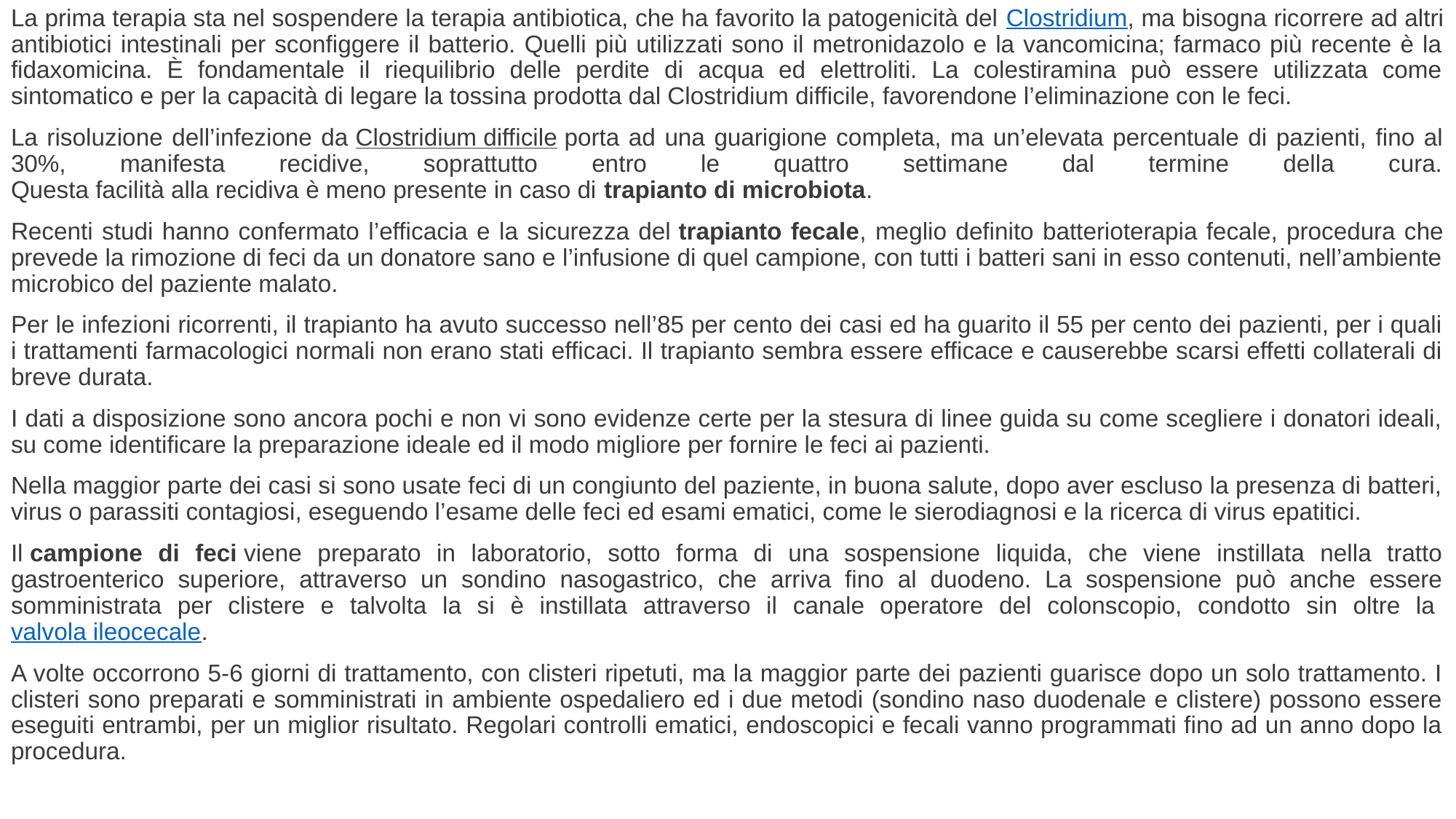

La prima terapia sta nel sospendere la terapia antibiotica, che ha favorito la patogenicità del Clostridium, ma bisogna ricorrere ad altri antibiotici intestinali per sconfiggere il batterio. Quelli più utilizzati sono il metronidazolo e la vancomicina; farmaco più recente è la fidaxomicina. È fondamentale il riequilibrio delle perdite di acqua ed elettroliti. La colestiramina può essere utilizzata come sintomatico e per la capacità di legare la tossina prodotta dal Clostridium difficile, favorendone l’eliminazione con le feci.
La risoluzione dell’infezione da Clostridium difficile porta ad una guarigione completa, ma un’elevata percentuale di pazienti, fino al 30%, manifesta recidive, soprattutto entro le quattro settimane dal termine della cura.
Questa facilità alla recidiva è meno presente in caso di trapianto di microbiota.
Recenti studi hanno confermato l’efficacia e la sicurezza del trapianto fecale, meglio definito batterioterapia fecale, procedura che prevede la rimozione di feci da un donatore sano e l’infusione di quel campione, con tutti i batteri sani in esso contenuti, nell’ambiente microbico del paziente malato.
Per le infezioni ricorrenti, il trapianto ha avuto successo nell’85 per cento dei casi ed ha guarito il 55 per cento dei pazienti, per i quali i trattamenti farmacologici normali non erano stati efficaci. Il trapianto sembra essere efficace e causerebbe scarsi effetti collaterali di breve durata.
I dati a disposizione sono ancora pochi e non vi sono evidenze certe per la stesura di linee guida su come scegliere i donatori ideali, su come identificare la preparazione ideale ed il modo migliore per fornire le feci ai pazienti.
Nella maggior parte dei casi si sono usate feci di un congiunto del paziente, in buona salute, dopo aver escluso la presenza di batteri, virus o parassiti contagiosi, eseguendo l’esame delle feci ed esami ematici, come le sierodiagnosi e la ricerca di virus epatitici.
Il campione di feci viene preparato in laboratorio, sotto forma di una sospensione liquida, che viene instillata nella tratto gastroenterico superiore, attraverso un sondino nasogastrico, che arriva fino al duodeno. La sospensione può anche essere somministrata per clistere e talvolta la si è instillata attraverso il canale operatore del colonscopio, condotto sin oltre la valvola ileocecale.
A volte occorrono 5-6 giorni di trattamento, con clisteri ripetuti, ma la maggior parte dei pazienti guarisce dopo un solo trattamento. I clisteri sono preparati e somministrati in ambiente ospedaliero ed i due metodi (sondino naso duodenale e clistere) possono essere eseguiti entrambi, per un miglior risultato. Regolari controlli ematici, endoscopici e fecali vanno programmati fino ad un anno dopo la procedura.